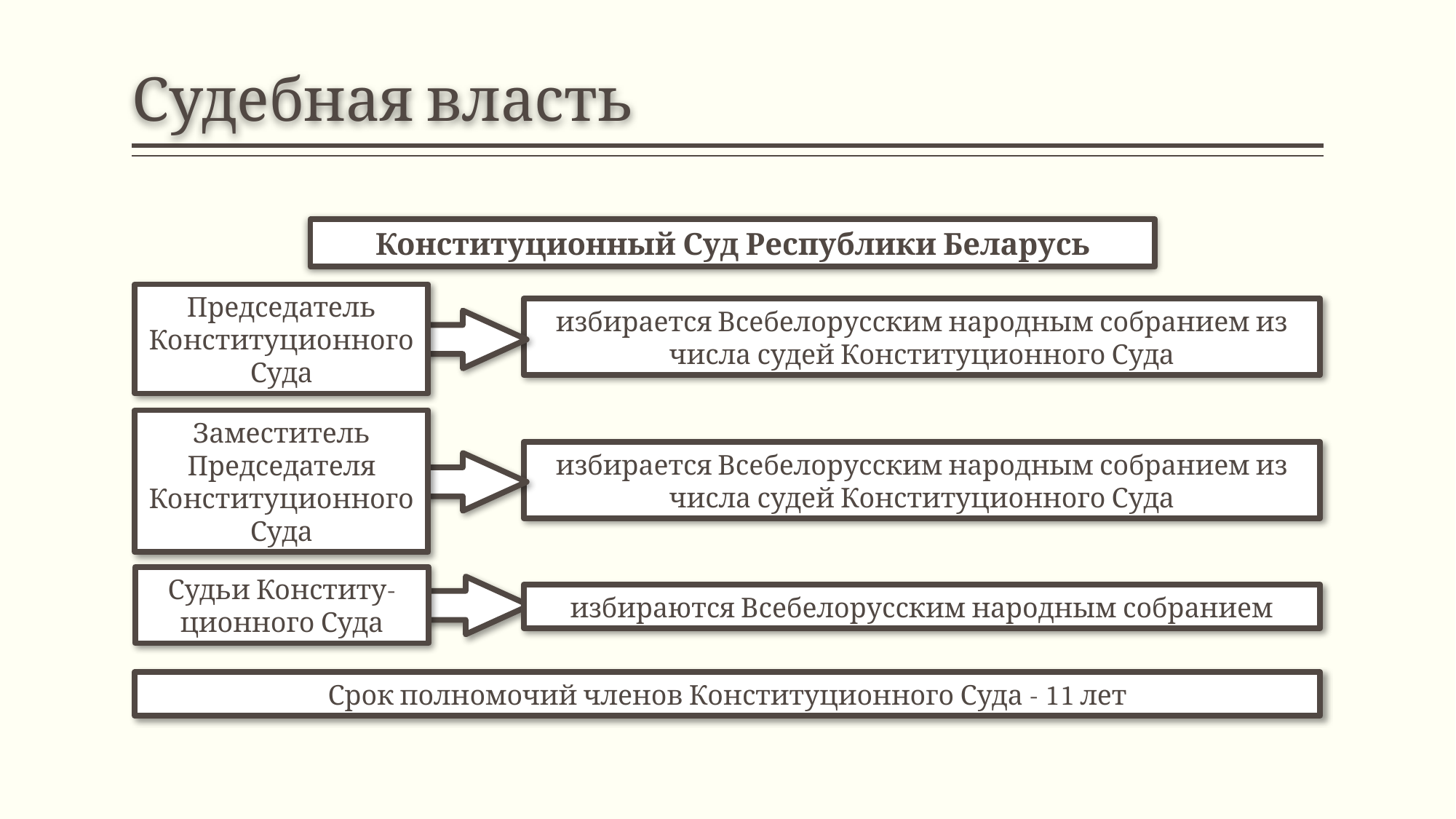

# Судебная власть
Конституционный Суд Республики Беларусь
Председатель Конституционного Суда
избирается Всебелорусским народным собранием из числа судей Конституционного Суда

Заместитель Председателя Конституционного Суда
избирается Всебелорусским народным собранием из числа судей Конституционного Суда

Судьи Конститу- ционного Суда

избираются Всебелорусским народным собранием
Срок полномочий членов Конституционного Суда - 11 лет